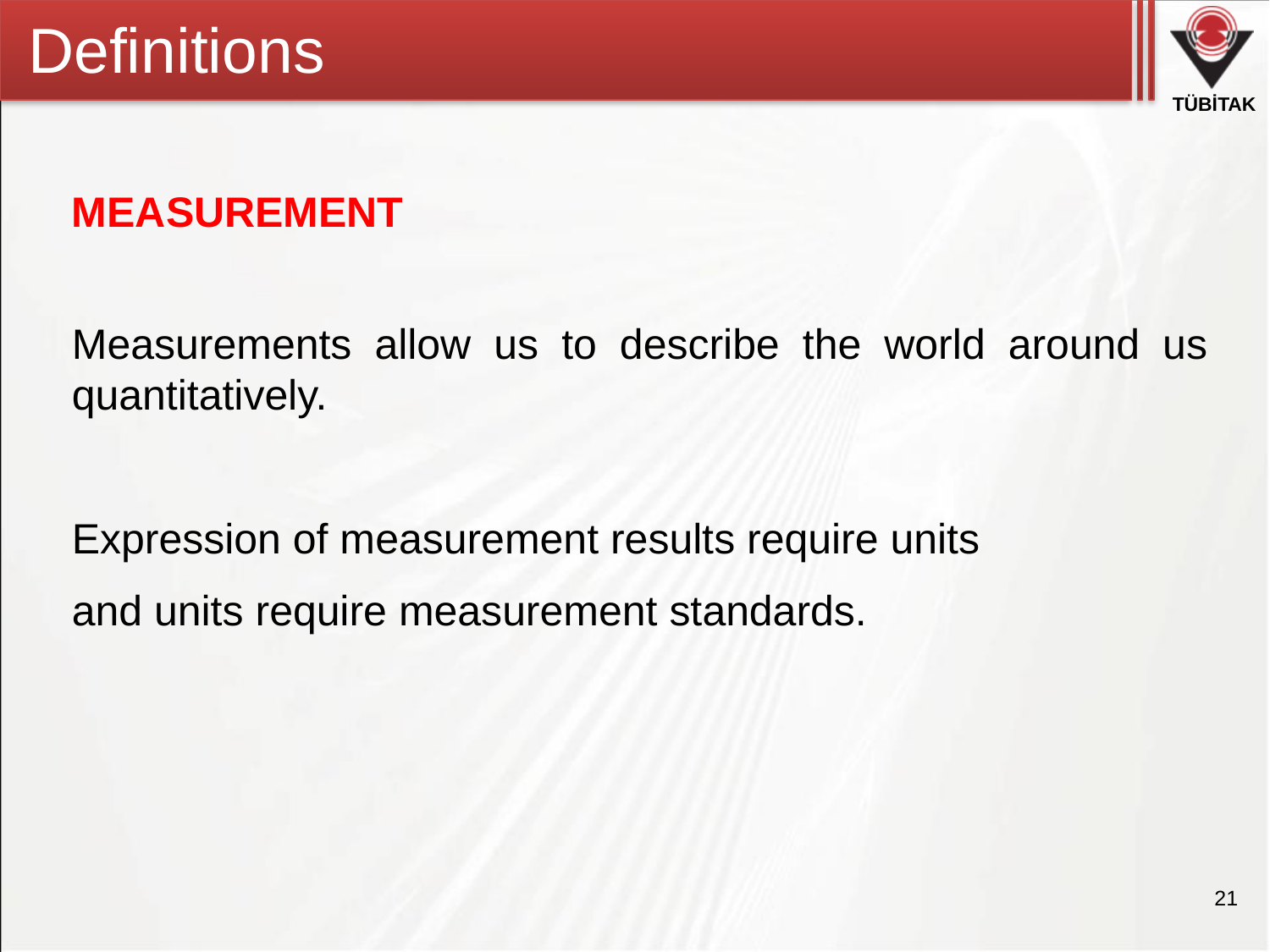

Definitions
MEASUREMENT

Measurements allow us to describe the world around us quantitatively.

Expression of measurement results require units
and units require measurement standards.

21